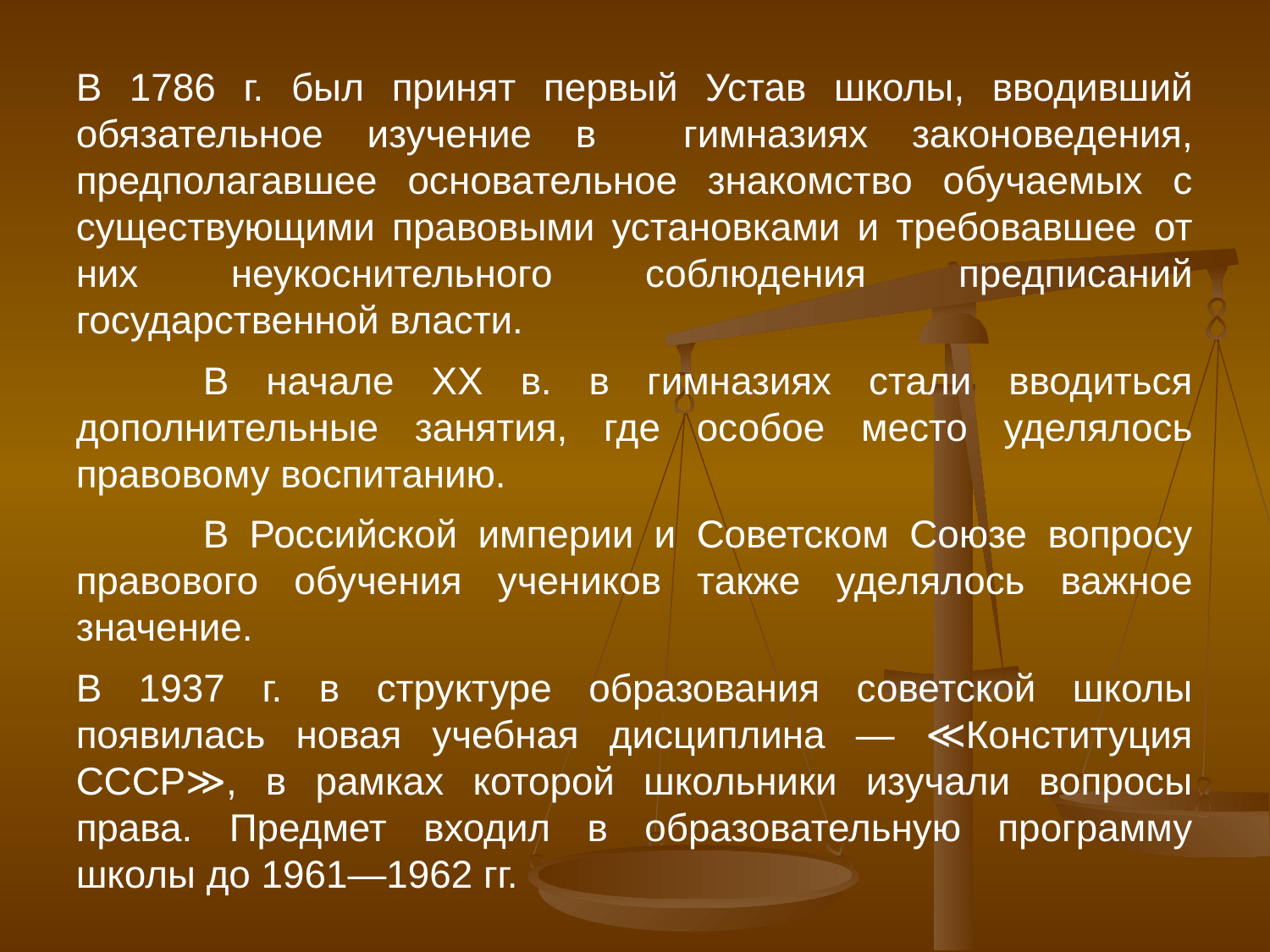

В 1786 г. был принят первый Устав школы, вводивший обязательное изучение в  гимназиях законоведения, предполагавшее основательное знакомство обучаемых с существующими правовыми установками и требовавшее от них неукоснительного соблюдения предписаний государственной власти.
	В начале XX в. в гимназиях стали вводиться дополнительные занятия, где особое место уделялось правовому воспитанию.
	В Российской империи и Советском Союзе вопросу правового обучения учеников также уделялось важное значение.
В 1937 г. в структуре образования советской школы появилась новая учебная дисциплина — ≪Конституция СССР≫, в рамках которой школьники изучали вопросы права. Предмет входил в образовательную программу школы до 1961—1962 гг.